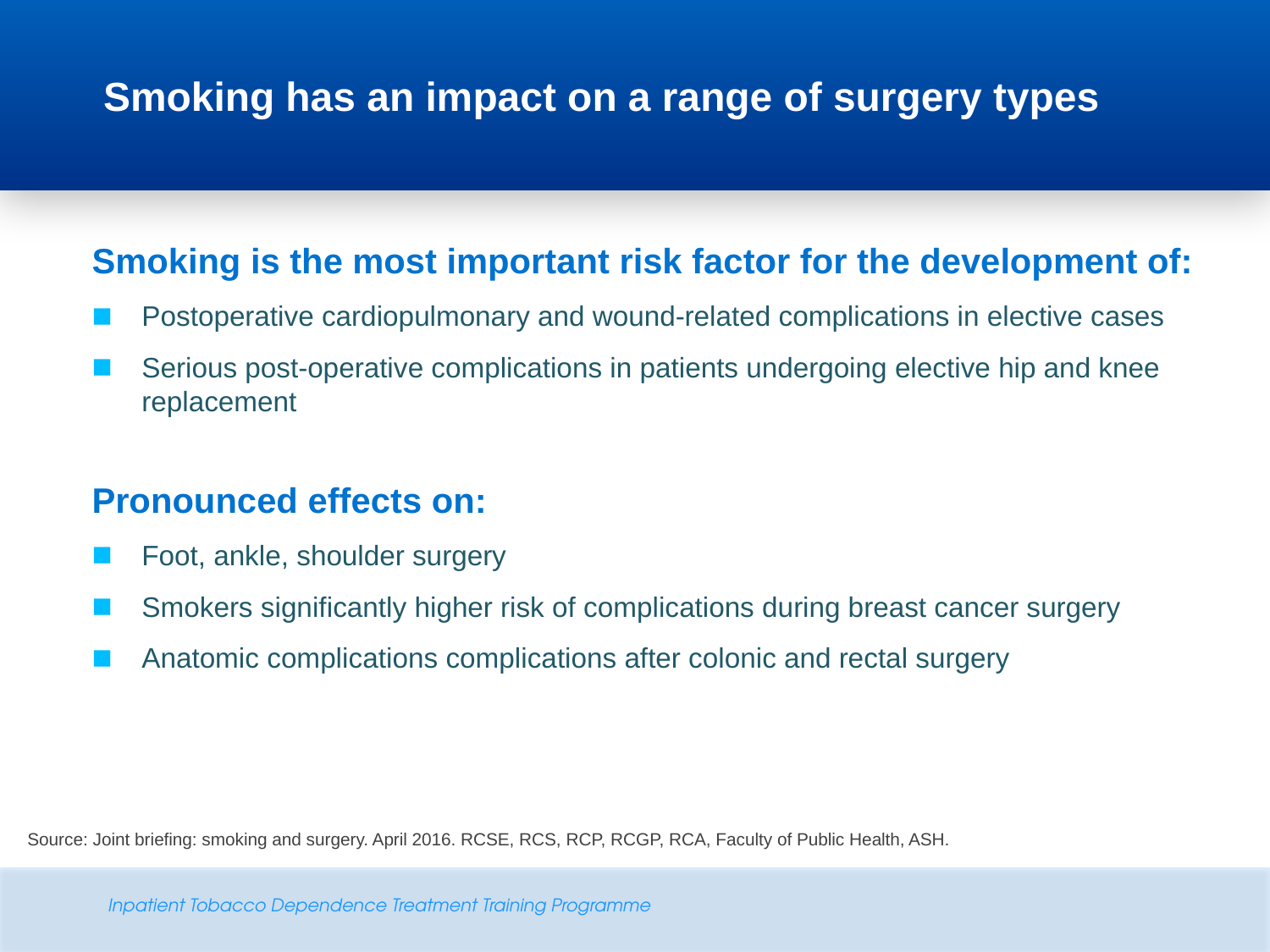

Smoking has an impact on a range of surgery types
Smoking is the most important risk factor for the development of:
Postoperative cardiopulmonary and wound-related complications in elective cases
Serious post-operative complications in patients undergoing elective hip and knee replacement

Pronounced effects on:
Foot, ankle, shoulder surgery
Smokers significantly higher risk of complications during breast cancer surgery
Anatomic complications complications after colonic and rectal surgery
Source: Joint briefing: smoking and surgery. April 2016. RCSE, RCS, RCP, RCGP, RCA, Faculty of Public Health, ASH.
Inpatient Tobacco Dependence Treatment Training Programme